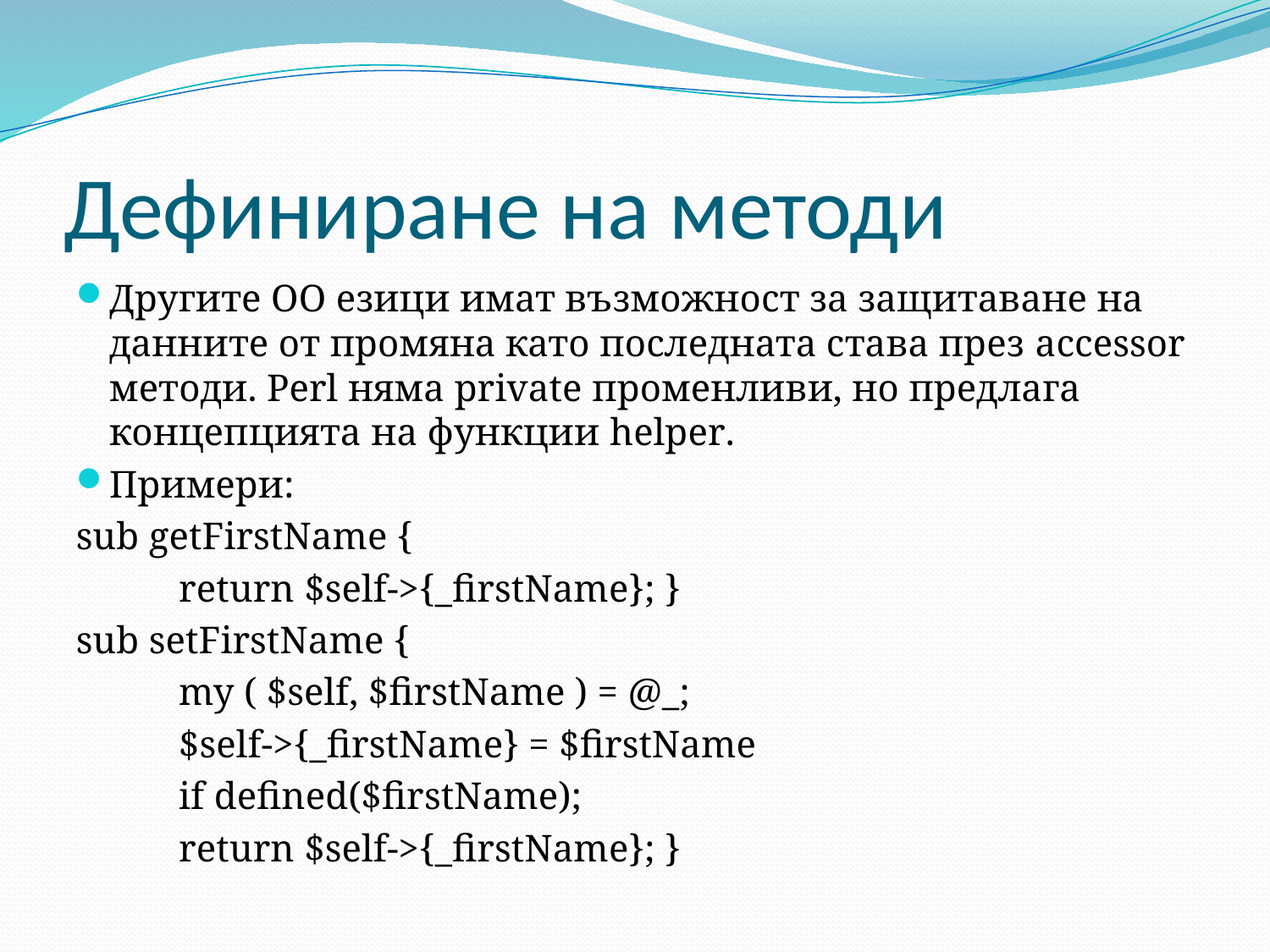

# Дефиниране на методи
Другите ОО езици имат възможност за защитаване на данните от промяна като последната става през accessor методи. Perl няма private променливи, но предлага концепцията на функции helper.
Примери:
sub getFirstName {
	return $self->{_firstName}; }
sub setFirstName {
	my ( $self, $firstName ) = @_;
	$self->{_firstName} = $firstName
	if defined($firstName);
		return $self->{_firstName}; }